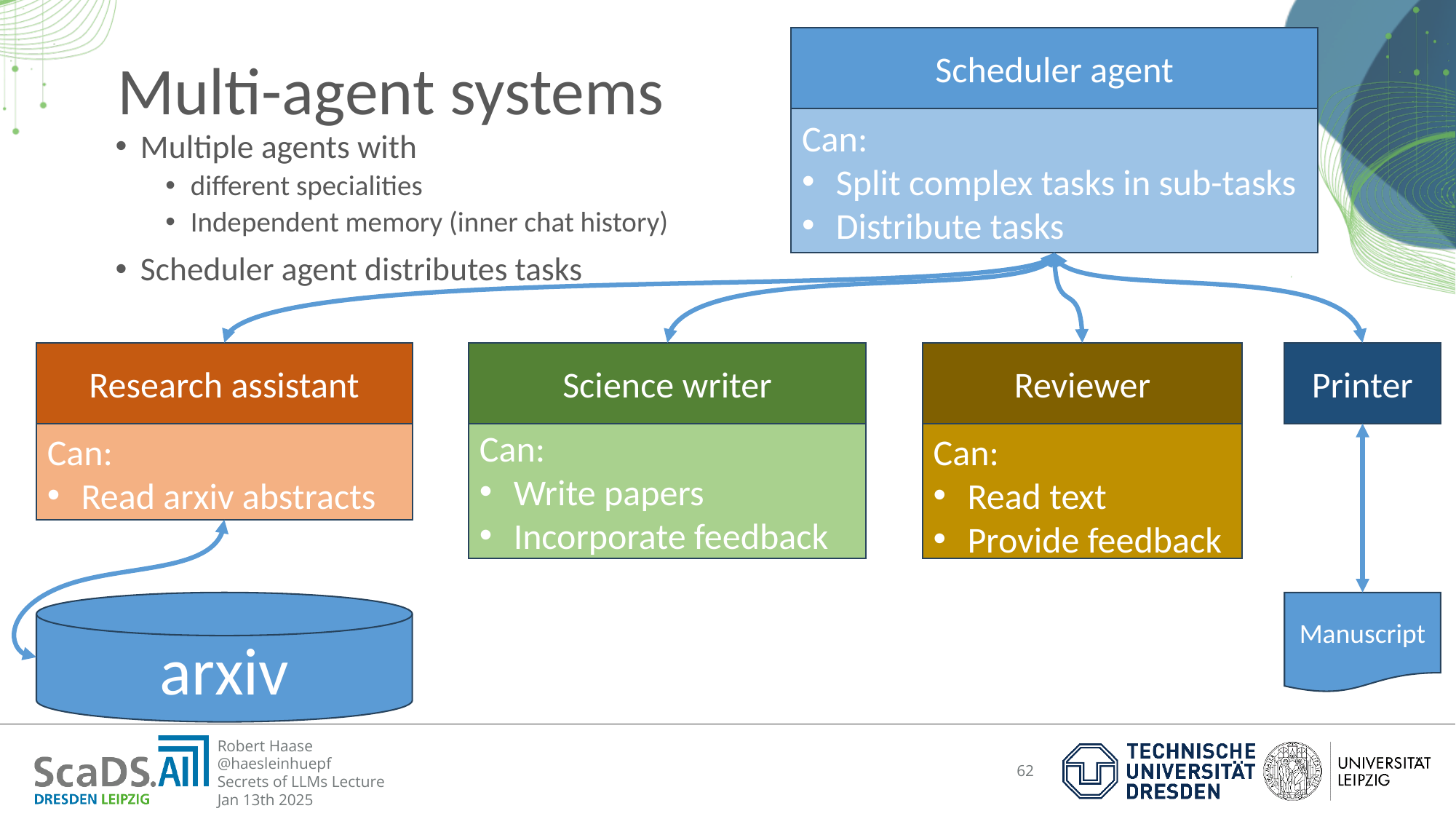

Scheduler agent
# Multi-agent systems
Can:
Split complex tasks in sub-tasks
Distribute tasks
Multiple agents with
different specialities
Independent memory (inner chat history)
Scheduler agent distributes tasks

Reviewer
Printer
Science writer
Research assistant
Can:
Write papers
Incorporate feedback
Can:
Read text
Provide feedback
Can:
Read arxiv abstracts
arxiv
Manuscript